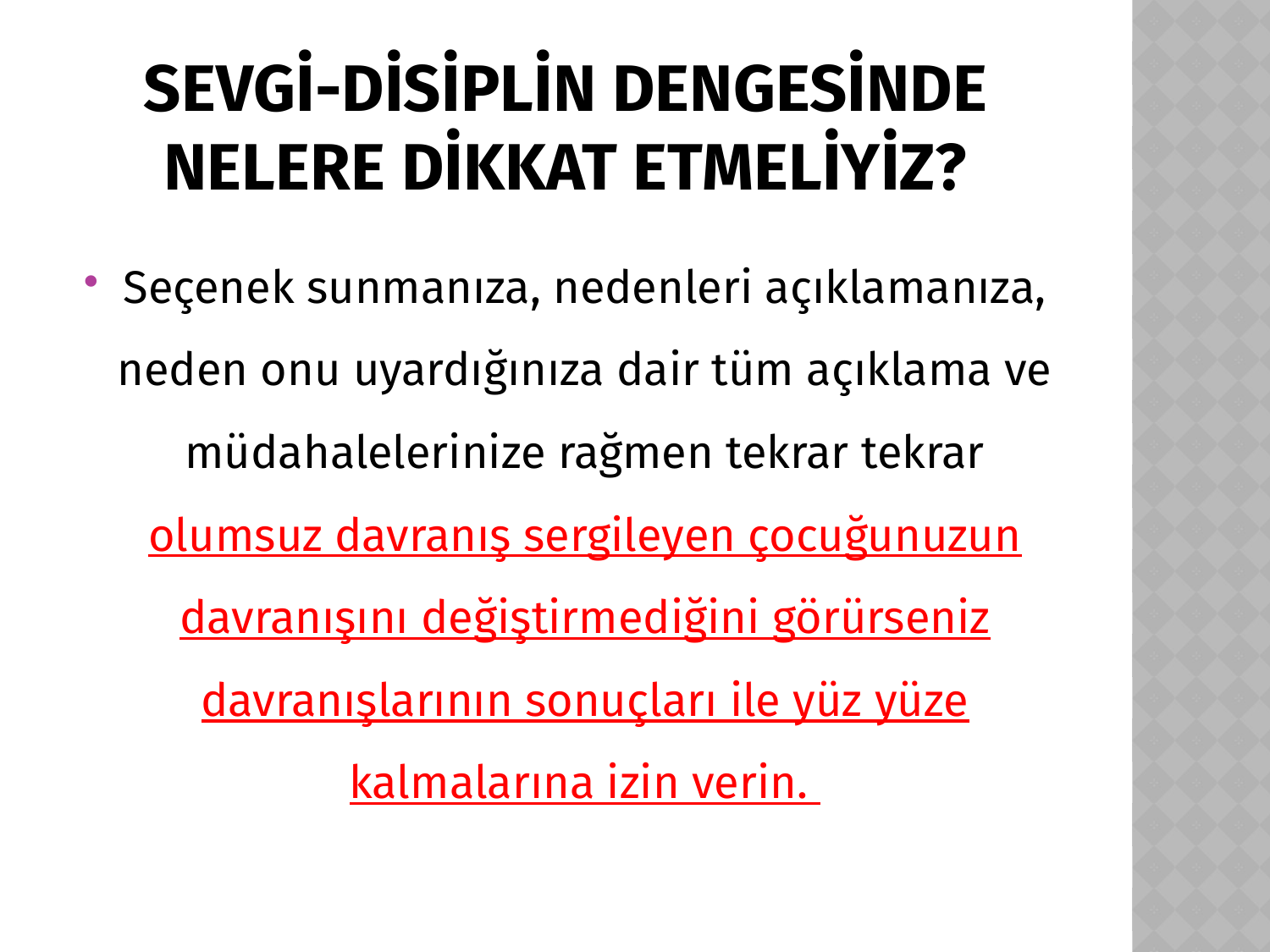

# SEVGİ-DİSİPLİN DENGESİNDE NELERE DİKKAT ETMELİYİZ?
Seçenek sunmanıza, nedenleri açıklamanıza, neden onu uyardığınıza dair tüm açıklama ve müdahalelerinize rağmen tekrar tekrar olumsuz davranış sergileyen çocuğunuzun davranışını değiştirmediğini görürseniz davranışlarının sonuçları ile yüz yüze kalmalarına izin verin.